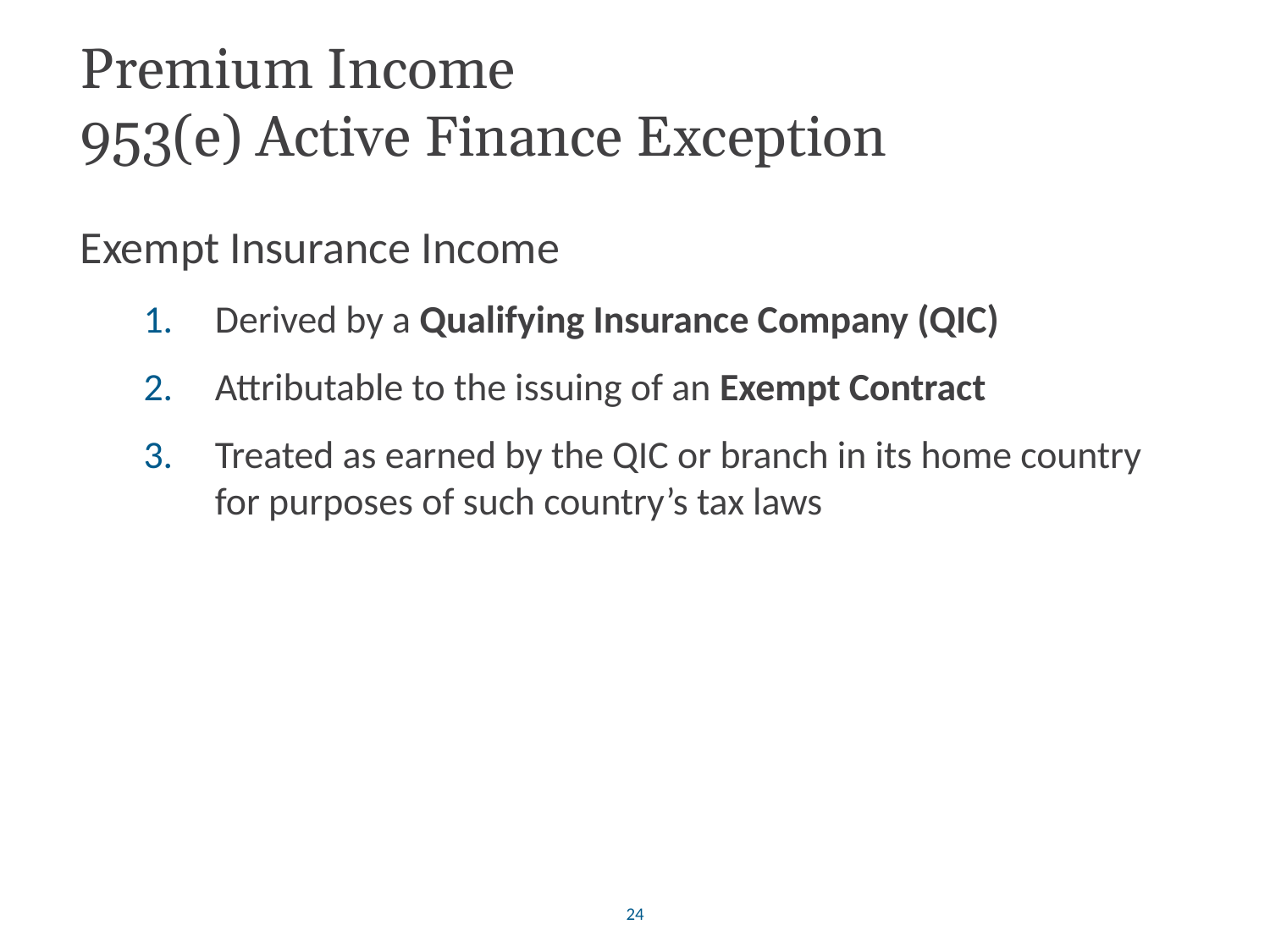

# Premium Income 953(e) Active Finance Exception
Exempt Insurance Income
Derived by a Qualifying Insurance Company (QIC)
Attributable to the issuing of an Exempt Contract
Treated as earned by the QIC or branch in its home country for purposes of such country’s tax laws

24